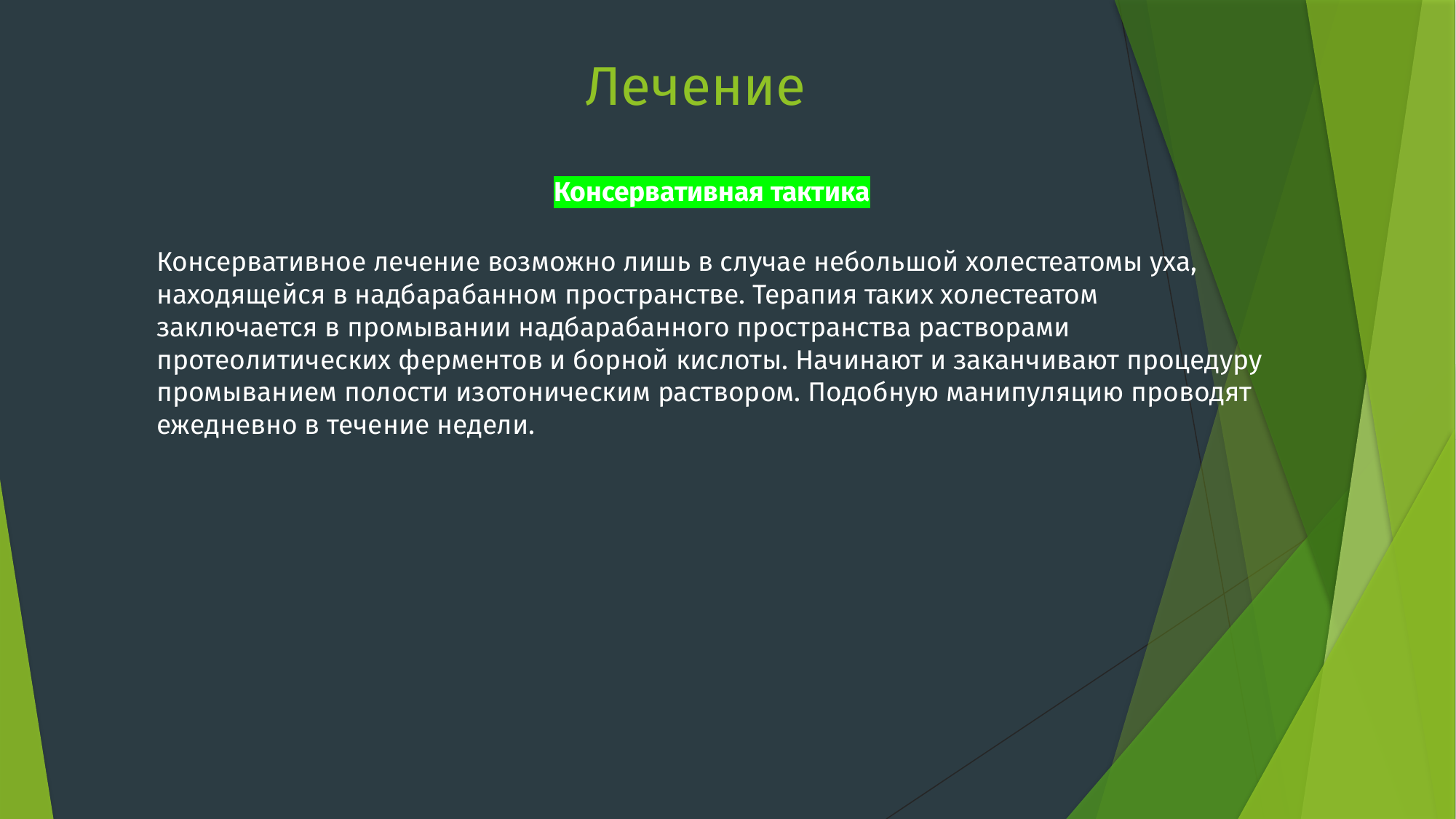

# Лечение

Консервативная тактика

Консервативное лечение возможно лишь в случае небольшой холестеатомы уха, находящейся в надбарабанном пространстве. Терапия таких холестеатом заключается в промывании надбарабанного пространства растворами протеолитических ферментов и борной кислоты. Начинают и заканчивают процедуру промыванием полости изотоническим раствором. Подобную манипуляцию проводят ежедневно в течение недели.